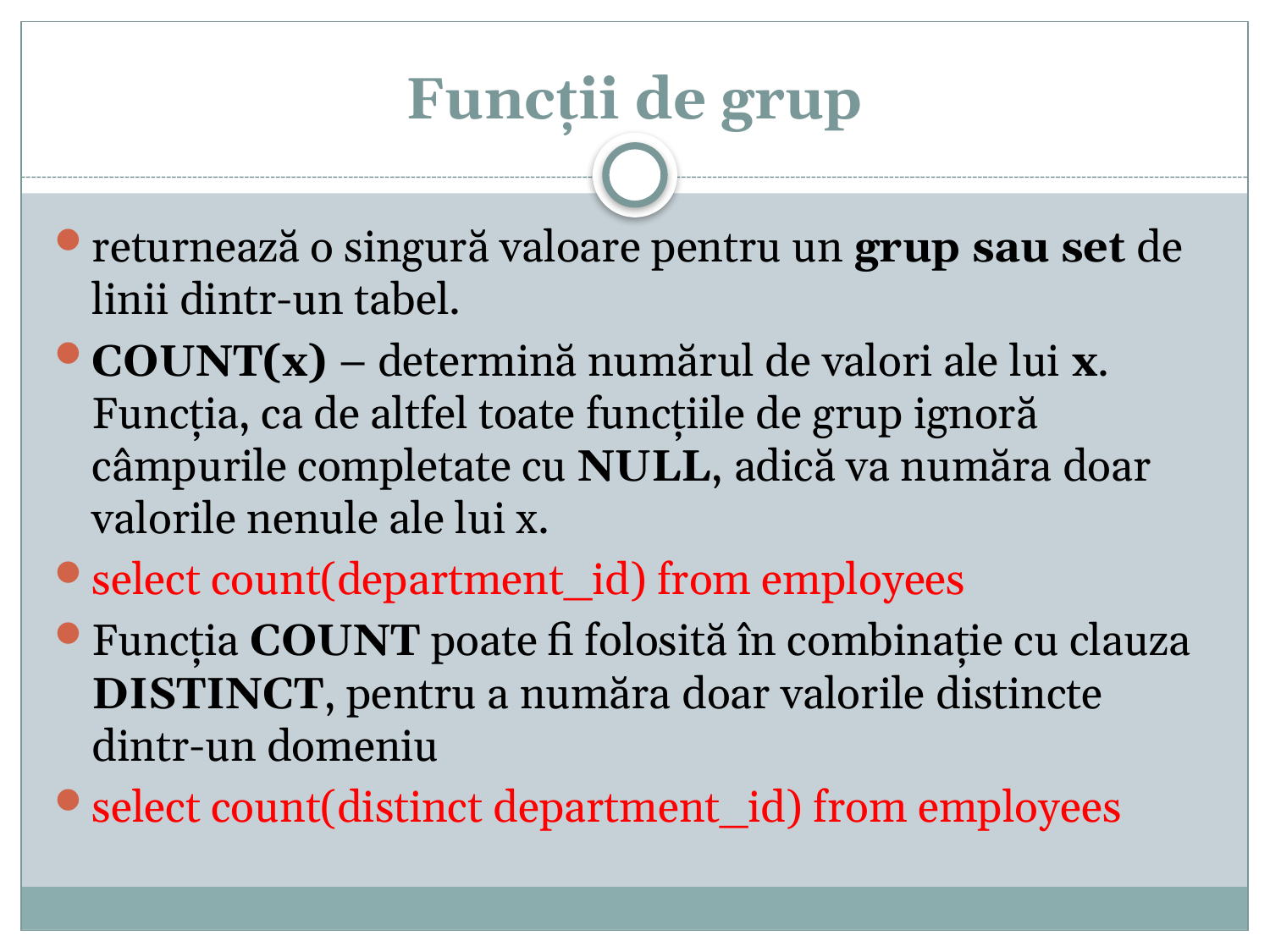

# Funcţii de grup
returnează o singură valoare pentru un grup sau set de linii dintr-un tabel.
COUNT(x) – determină numărul de valori ale lui x. Funcţia, ca de altfel toate funcţiile de grup ignoră câmpurile completate cu NULL, adică va număra doar valorile nenule ale lui x.
select count(department_id) from employees
Funcţia COUNT poate fi folosită în combinaţie cu clauza DISTINCT, pentru a număra doar valorile distincte dintr-un domeniu
select count(distinct department_id) from employees